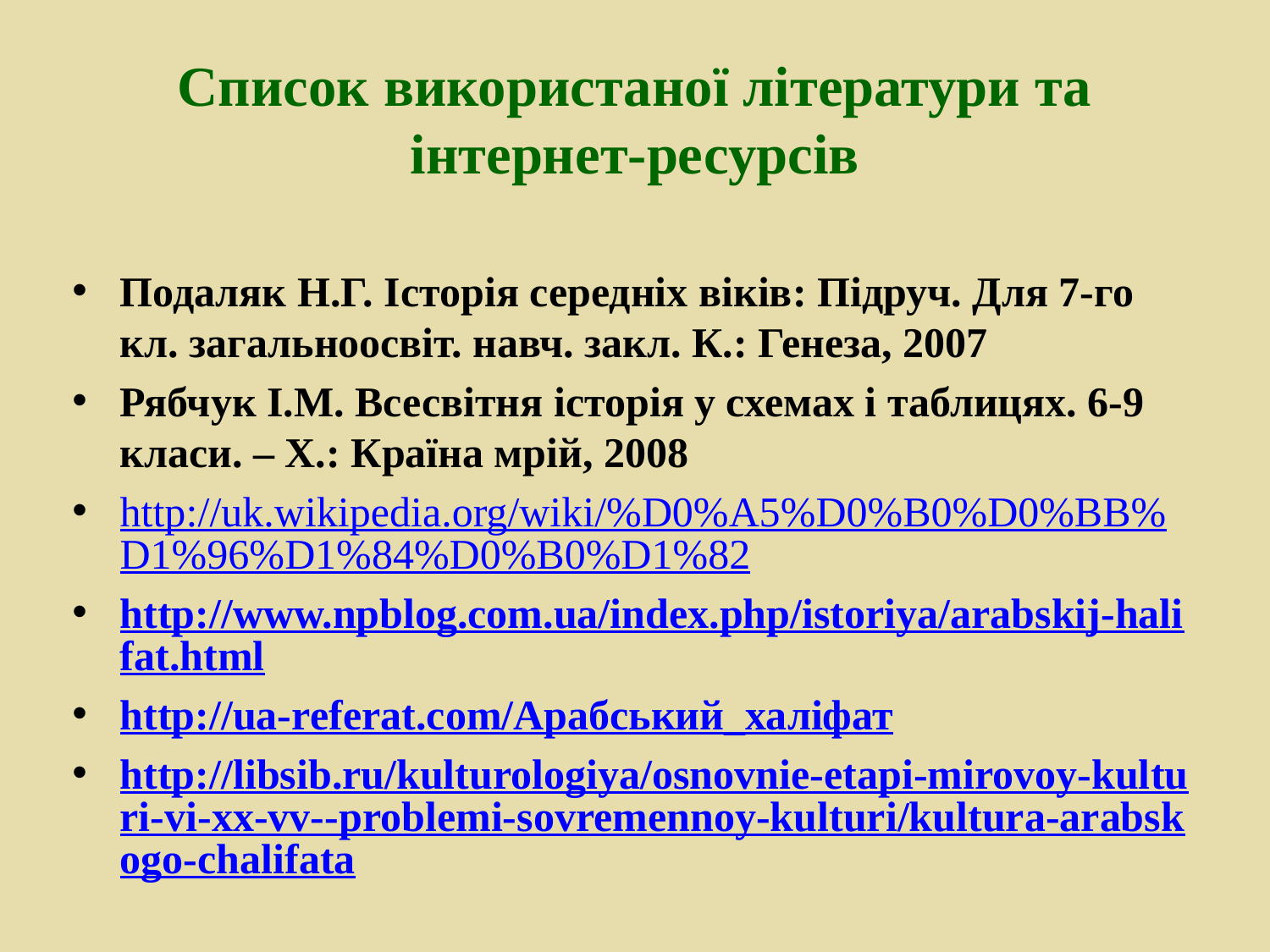

# Список використаної літератури та інтернет-ресурсів
Подаляк Н.Г. Історія середніх віків: Підруч. Для 7-го кл. загальноосвіт. навч. закл. К.: Генеза, 2007
Рябчук І.М. Всесвітня історія у схемах і таблицях. 6-9 класи. – Х.: Країна мрій, 2008
http://uk.wikipedia.org/wiki/%D0%A5%D0%B0%D0%BB%D1%96%D1%84%D0%B0%D1%82
http://www.npblog.com.ua/index.php/istoriya/arabskij-halifat.html
http://ua-referat.com/Арабський_халіфат
http://libsib.ru/kulturologiya/osnovnie-etapi-mirovoy-kulturi-vi-xx-vv--problemi-sovremennoy-kulturi/kultura-arabskogo-chalifata